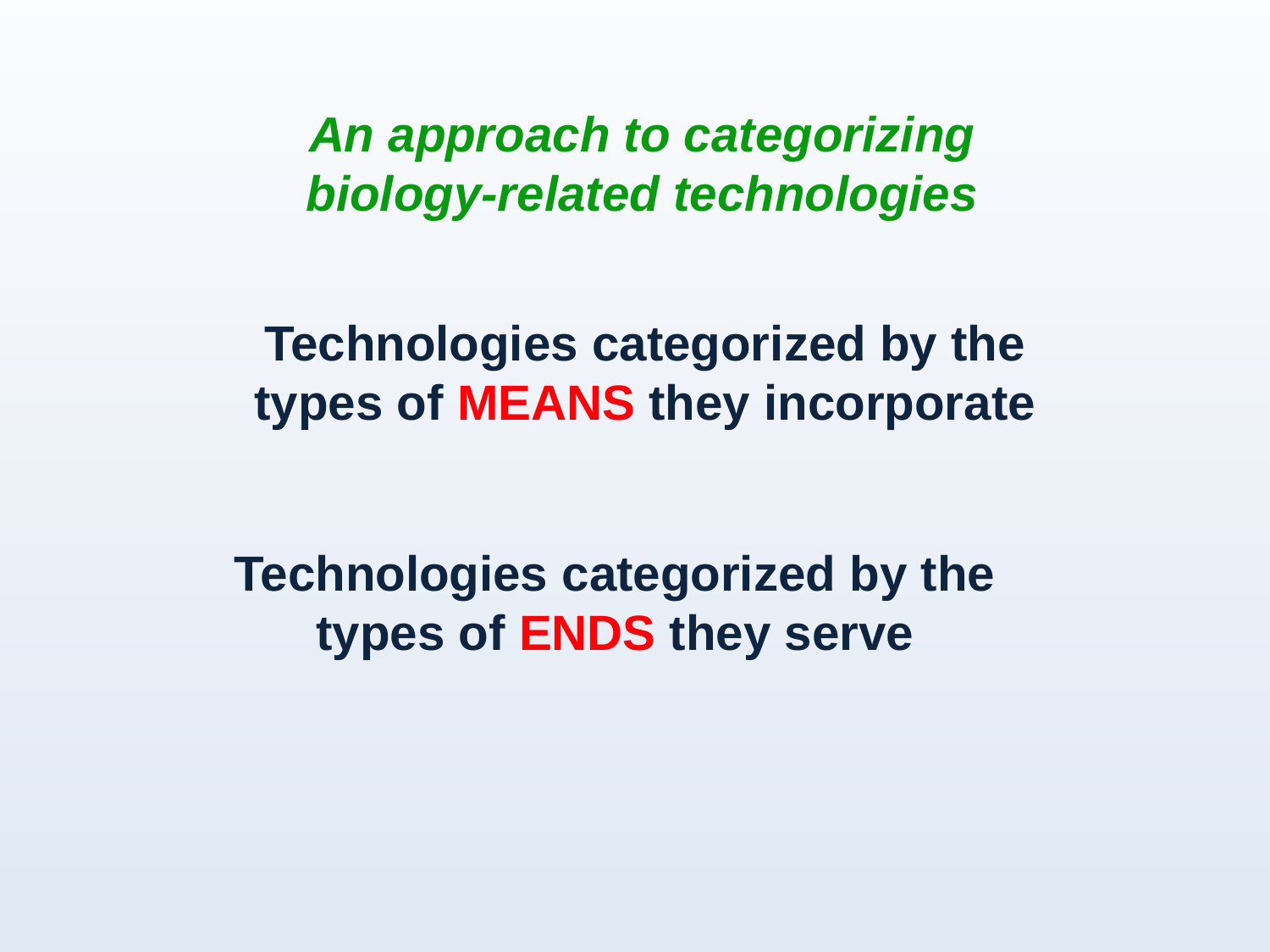

An approach to categorizing
biology-related technologies
Technologies categorized by the
types of MEANS they incorporate
Technologies categorized by the
types of ENDS they serve